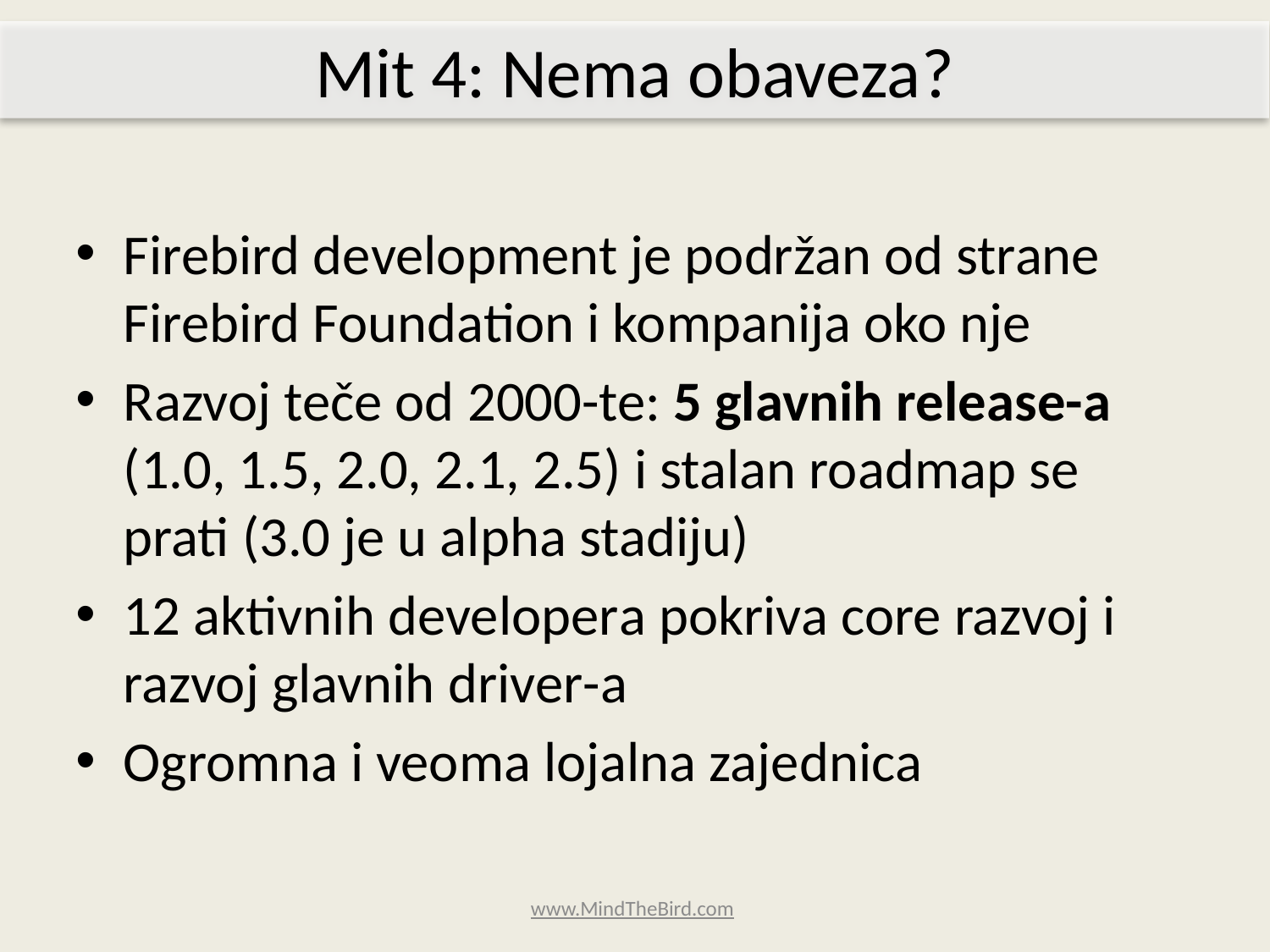

Mit 4: Nema obaveza?
Firebird development je podržan od strane Firebird Foundation i kompanija oko nje
Razvoj teče od 2000-te: 5 glavnih release-a (1.0, 1.5, 2.0, 2.1, 2.5) i stalan roadmap se prati (3.0 je u alpha stadiju)
12 aktivnih developera pokriva core razvoj i razvoj glavnih driver-a
Ogromna i veoma lojalna zajednica
www.MindTheBird.com